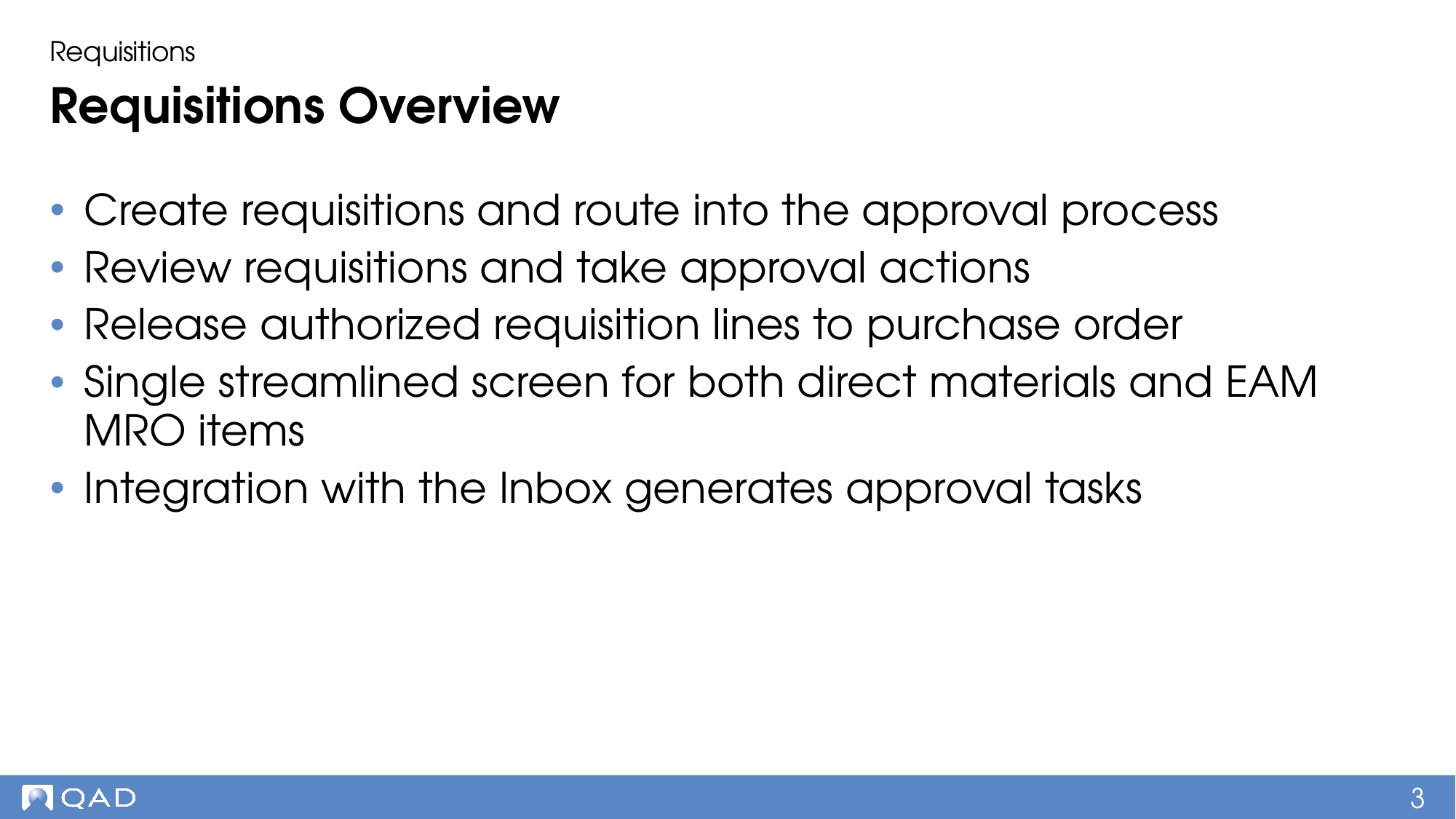

Requisitions
# Requisitions Overview
Create requisitions and route into the approval process
Review requisitions and take approval actions
Release authorized requisition lines to purchase order
Single streamlined screen for both direct materials and EAM MRO items
Integration with the Inbox generates approval tasks
3